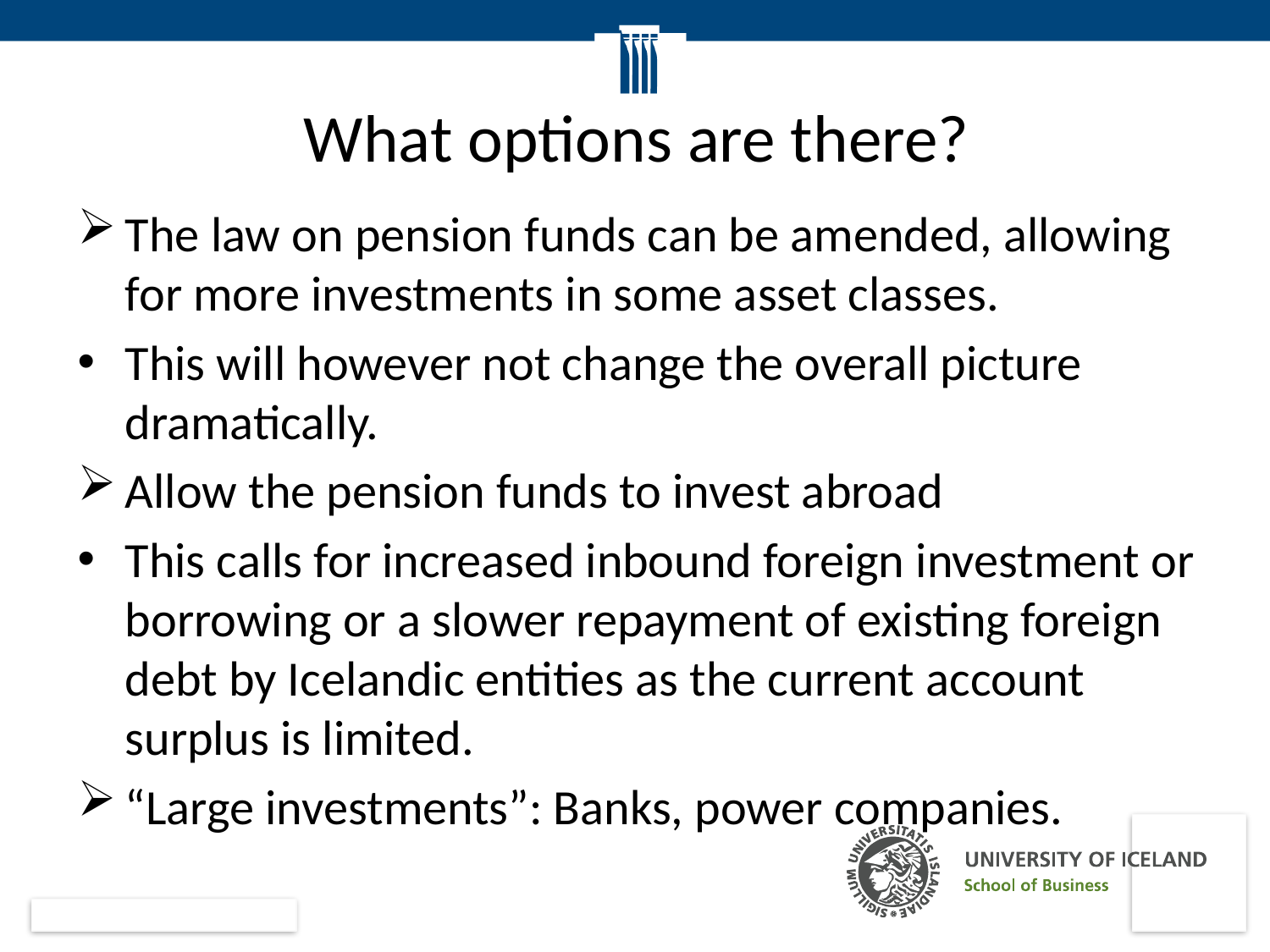

# What options are there?
The law on pension funds can be amended, allowing for more investments in some asset classes.
This will however not change the overall picture dramatically.
Allow the pension funds to invest abroad
This calls for increased inbound foreign investment or borrowing or a slower repayment of existing foreign debt by Icelandic entities as the current account surplus is limited.
“Large investments”: Banks, power companies.